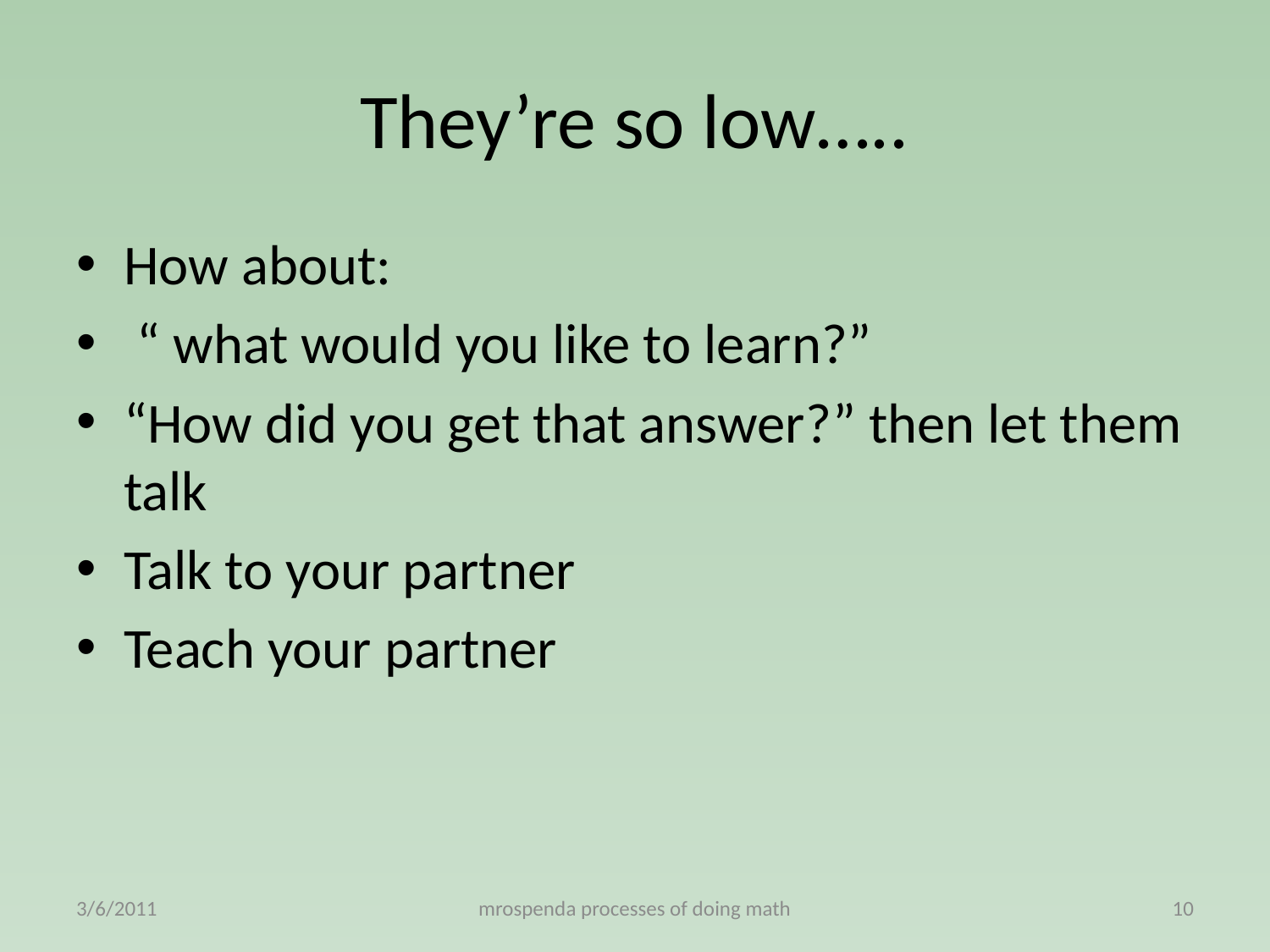

# They’re so low…..
How about:
 “ what would you like to learn?”
“How did you get that answer?” then let them talk
Talk to your partner
Teach your partner

3/6/2011
mrospenda processes of doing math
10